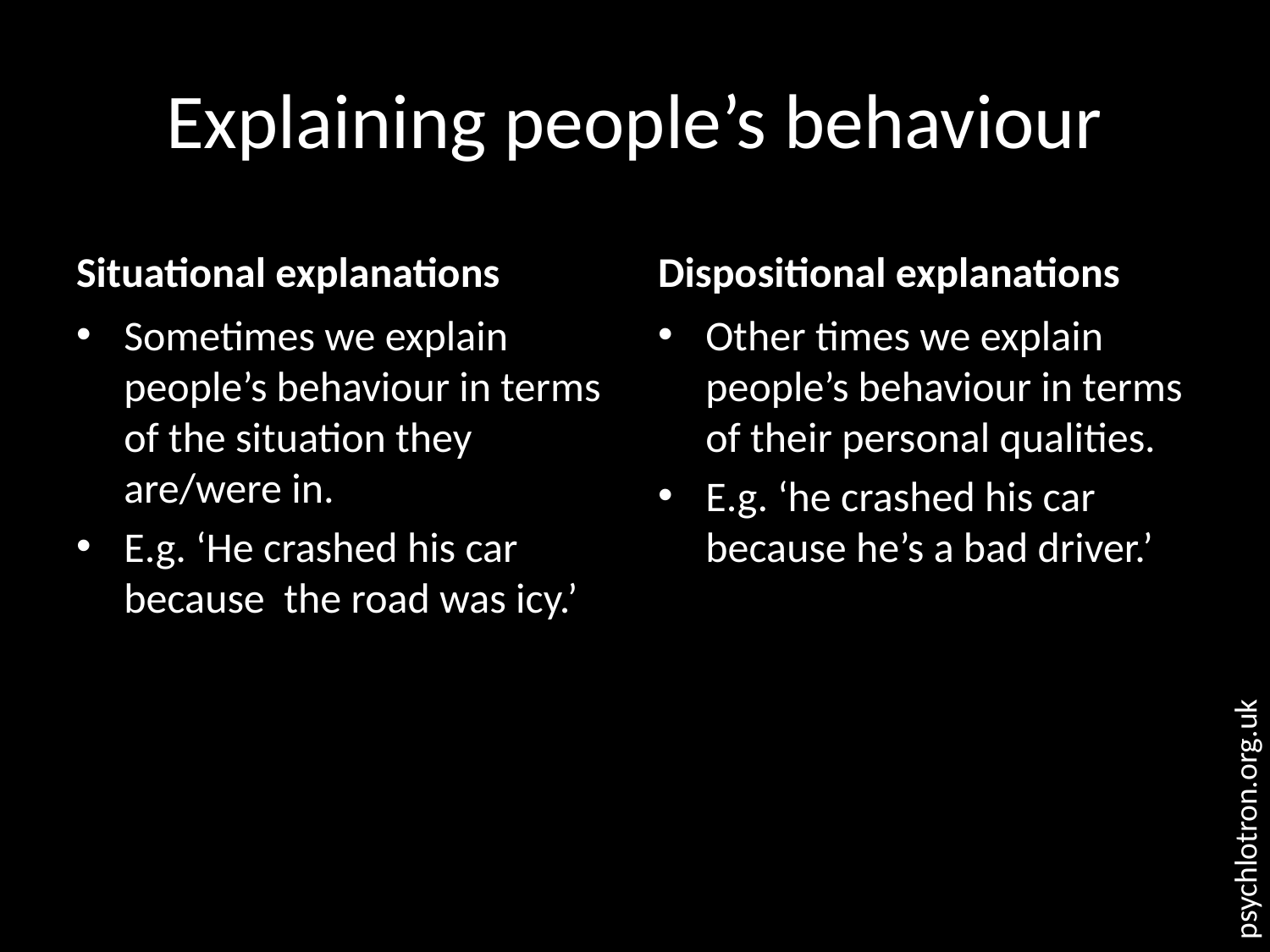

# Explaining people’s behaviour
Situational explanations
Dispositional explanations
Sometimes we explain people’s behaviour in terms of the situation they are/were in.
E.g. ‘He crashed his car because  the road was icy.’
Other times we explain people’s behaviour in terms of their personal qualities.
E.g. ‘he crashed his car because he’s a bad driver.’